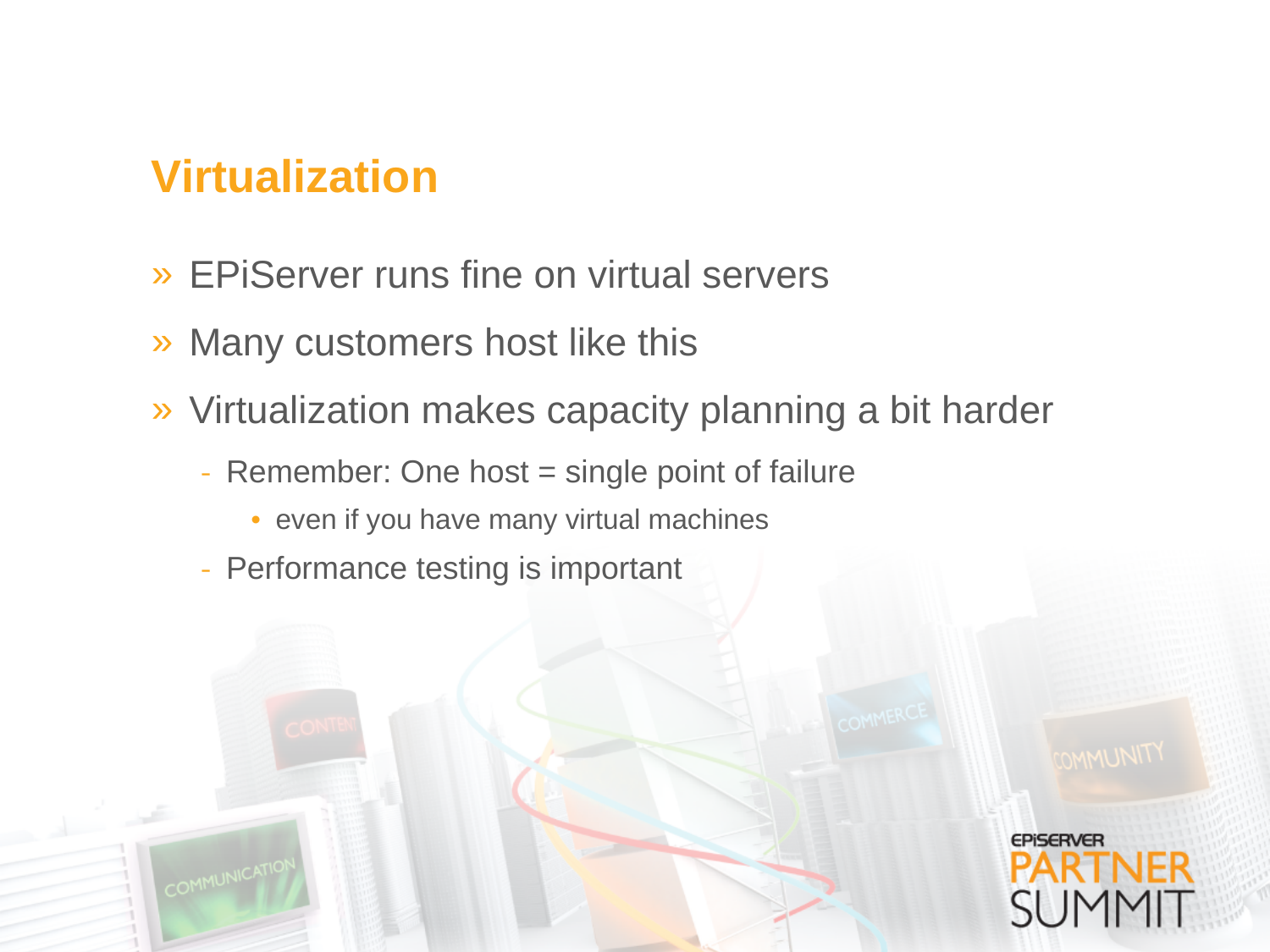

# Virtualization
EPiServer runs fine on virtual servers
Many customers host like this
Virtualization makes capacity planning a bit harder
Remember: One host = single point of failure
even if you have many virtual machines
Performance testing is important